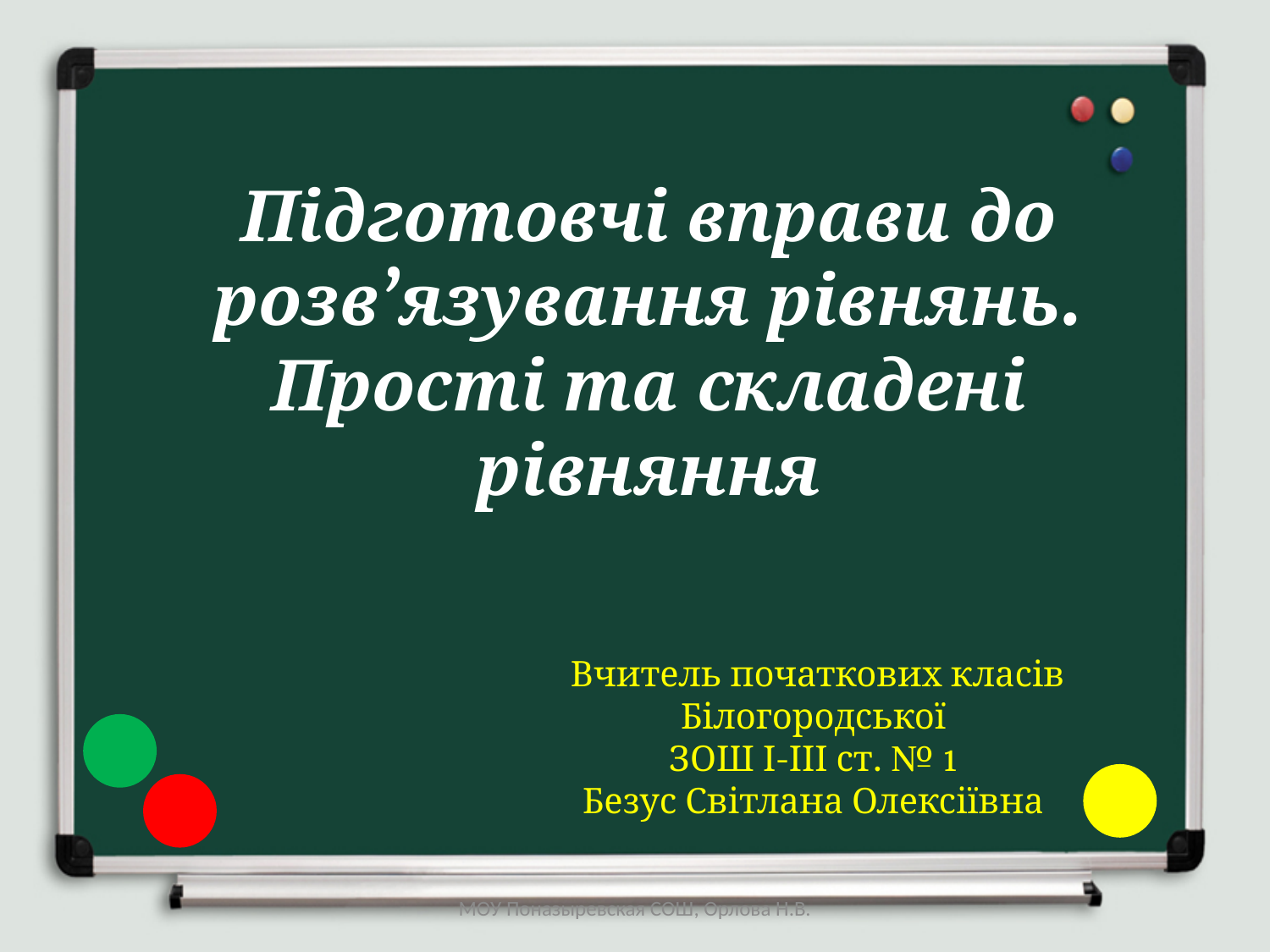

# Підготовчі вправи до розв’язування рівнянь. Прості та складені рівняння
Вчитель початкових класів Білогородської
ЗОШ І-ІІІ ст. № 1
Безус Світлана Олексіївна
МОУ Поназыревская СОШ, Орлова Н.В.